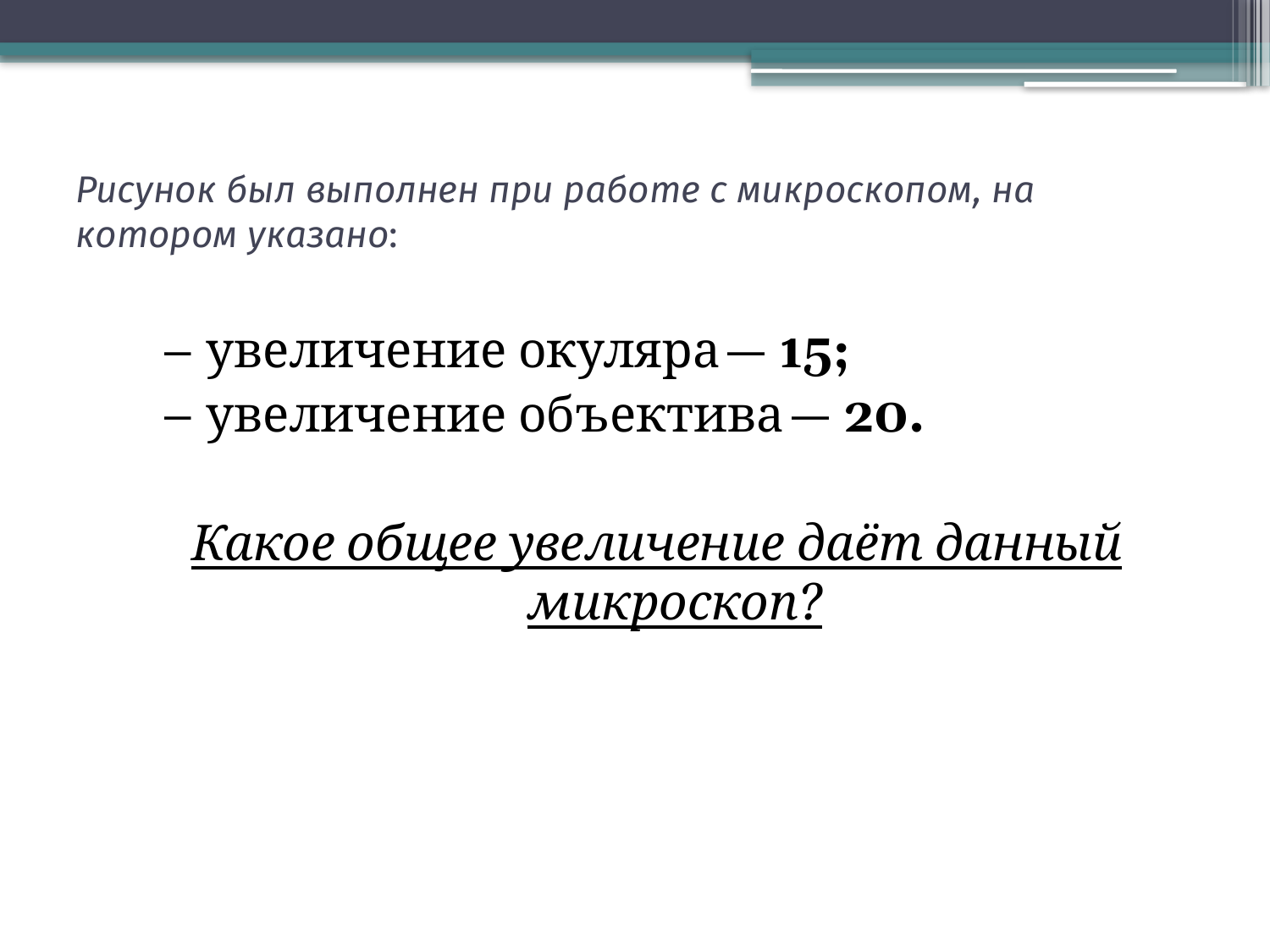

# Рисунок был выполнен при работе с микроскопом, на котором указано:
      – увеличение окуляра  — 15;
      – увеличение объектива  — 20.

Какое общее увеличение даёт данный микроскоп?